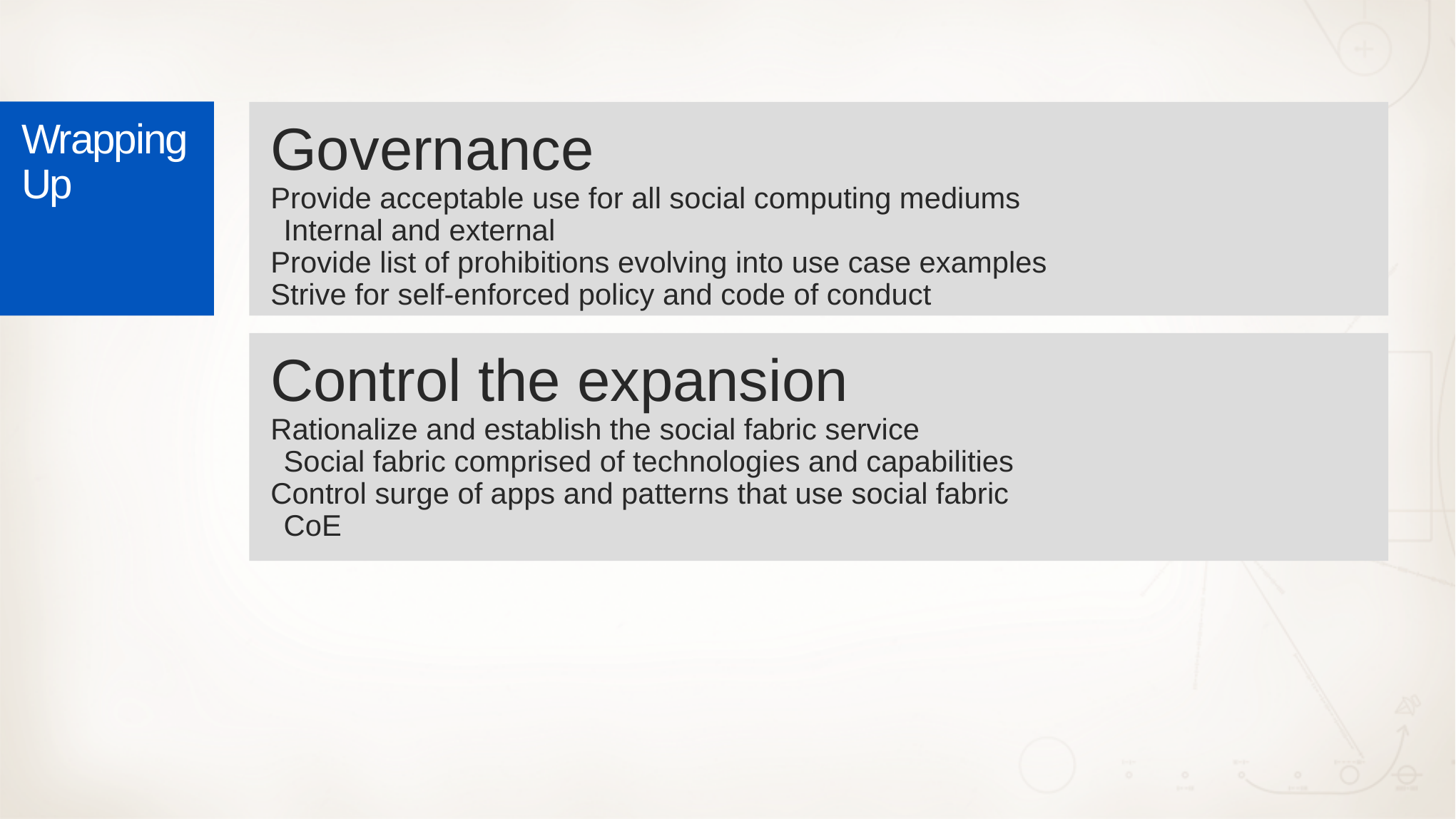

Wrapping Up
Governance
Provide acceptable use for all social computing mediums
Internal and external
Provide list of prohibitions evolving into use case examples
Strive for self-enforced policy and code of conduct
Control the expansion
Rationalize and establish the social fabric service
Social fabric comprised of technologies and capabilities
Control surge of apps and patterns that use social fabric
CoE